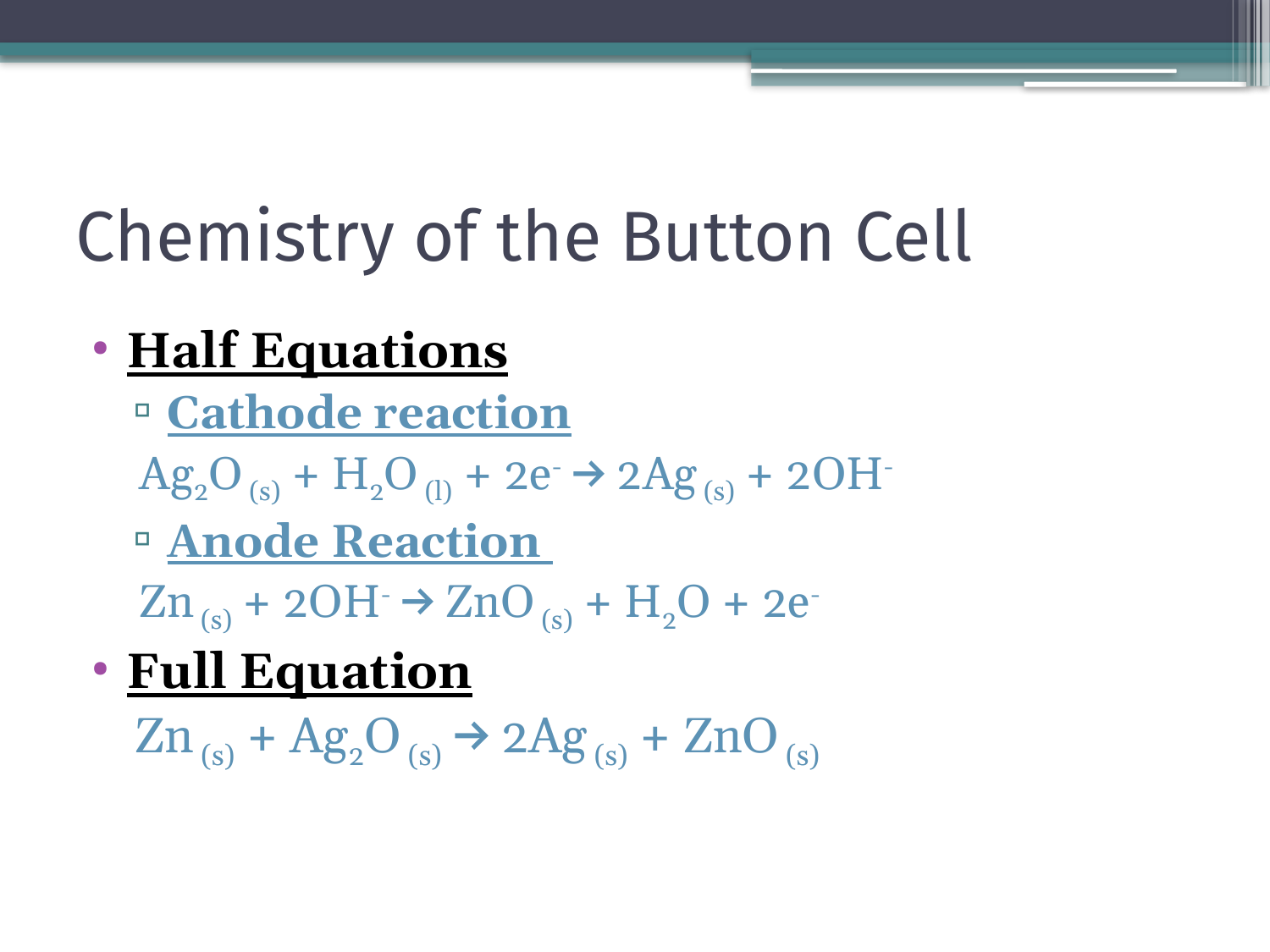

# Chemistry of the Button Cell
Half Equations
Cathode reaction
Ag2O (s) + H2O (l) + 2e- → 2Ag (s) + 2OH-
Anode Reaction
Zn (s) + 2OH- → ZnO (s) + H2O + 2e-
Full Equation
     Zn (s) + Ag2O (s) → 2Ag (s) + ZnO (s)